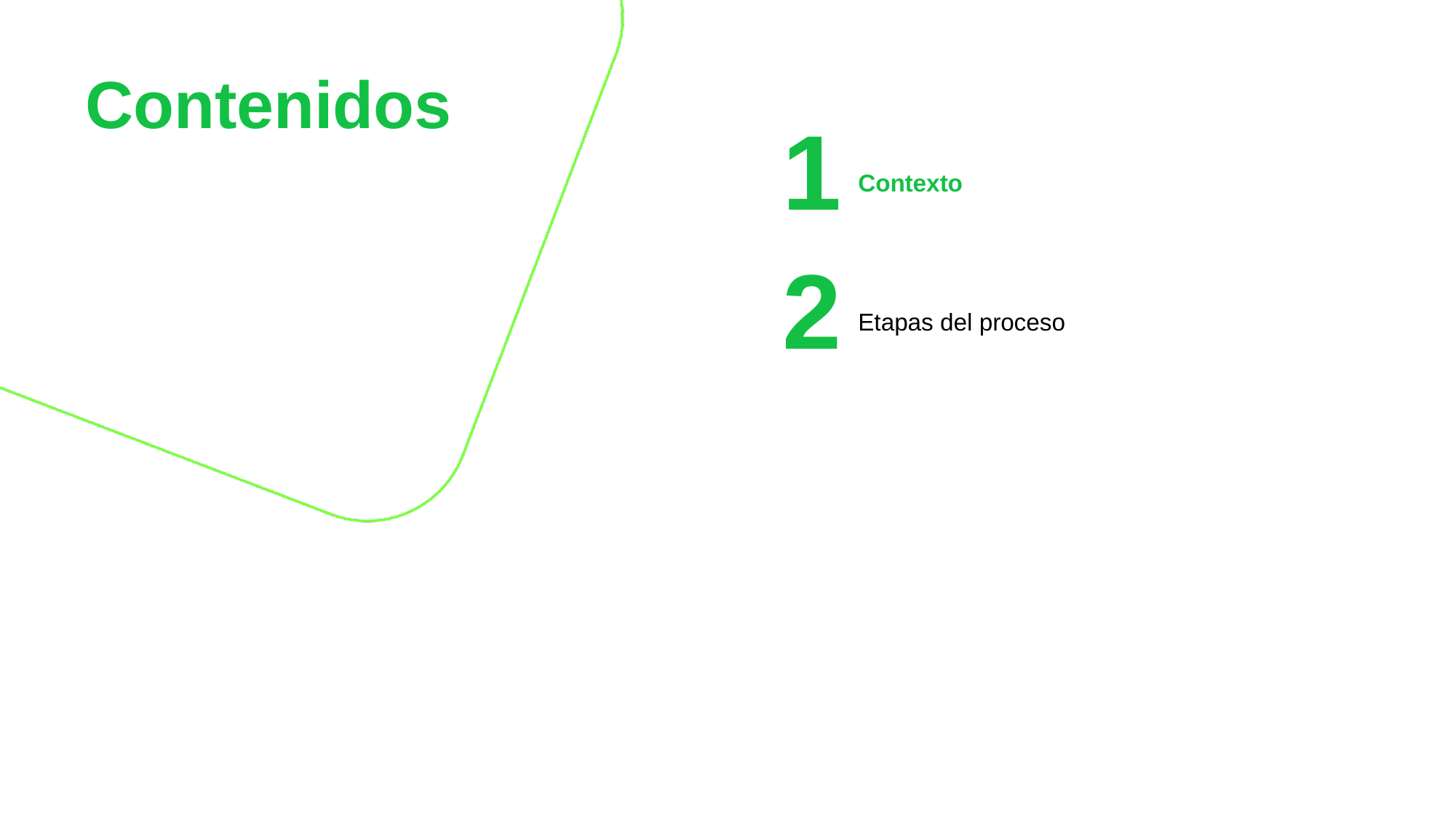

# Contenidos
1
Contexto
2
Etapas del proceso